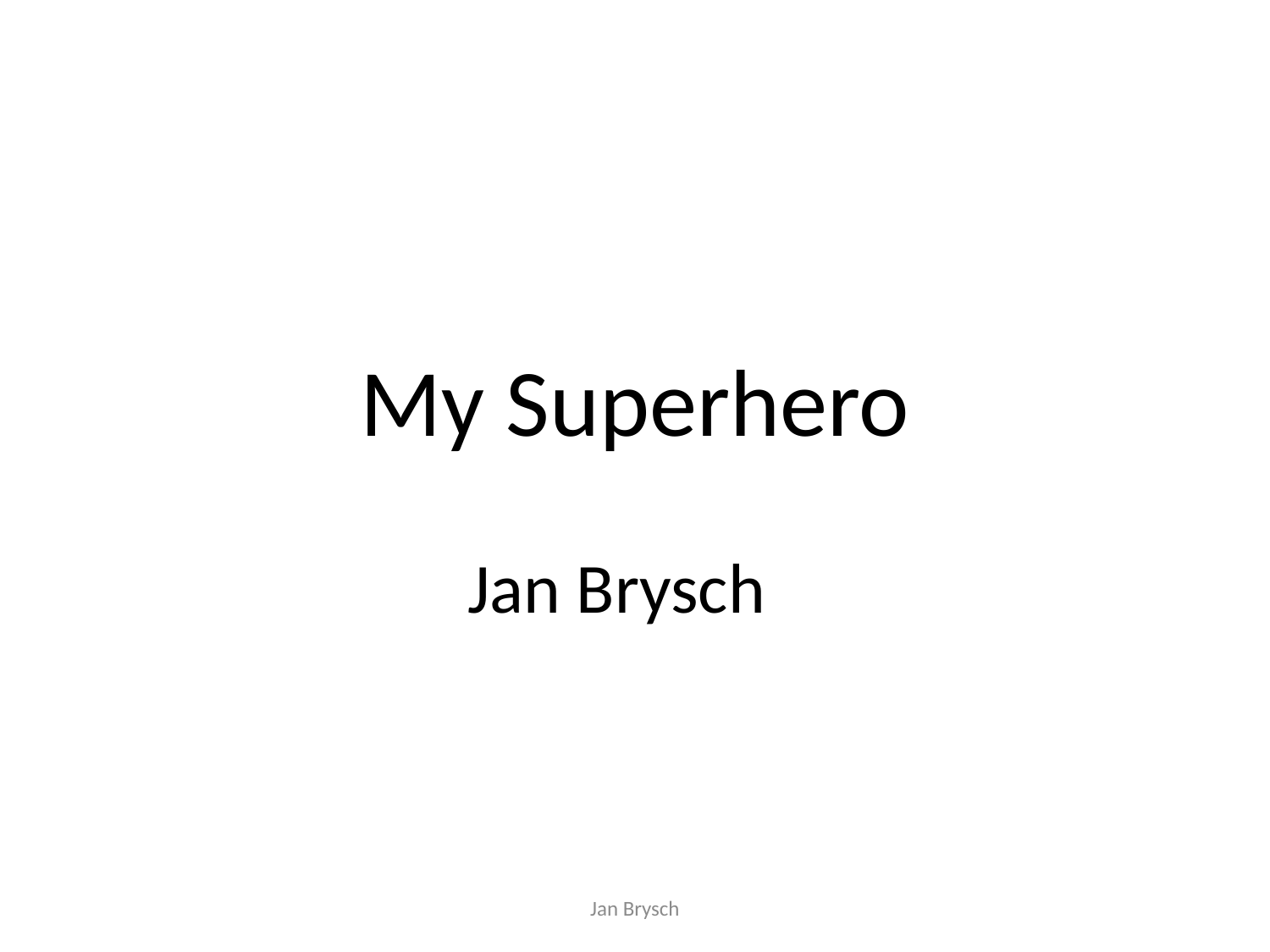

# My Superhero
Jan Brysch
Jan Brysch